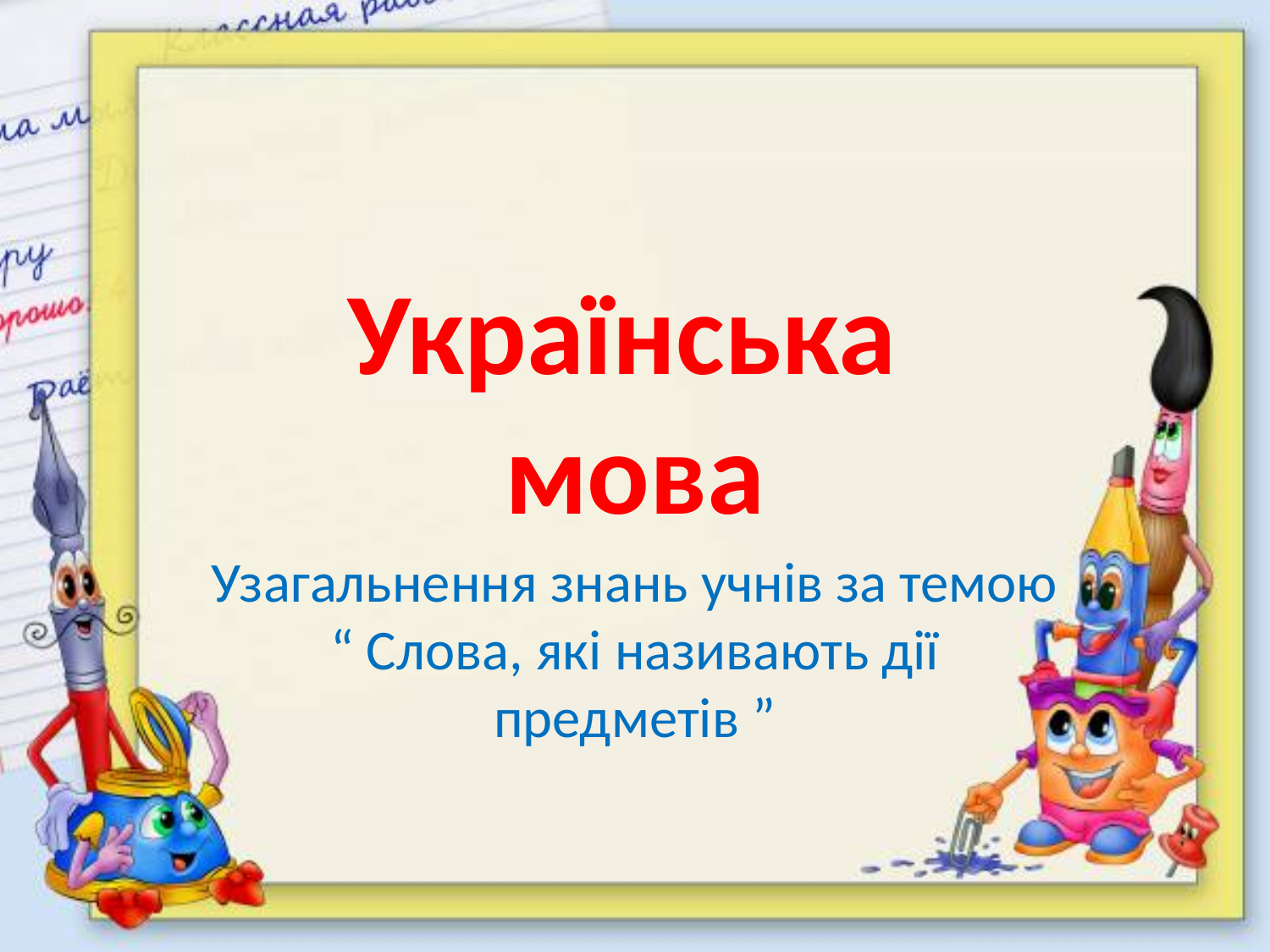

# Українська мова
Узагальнення знань учнів за темою “ Слова, які називають дії предметів ”